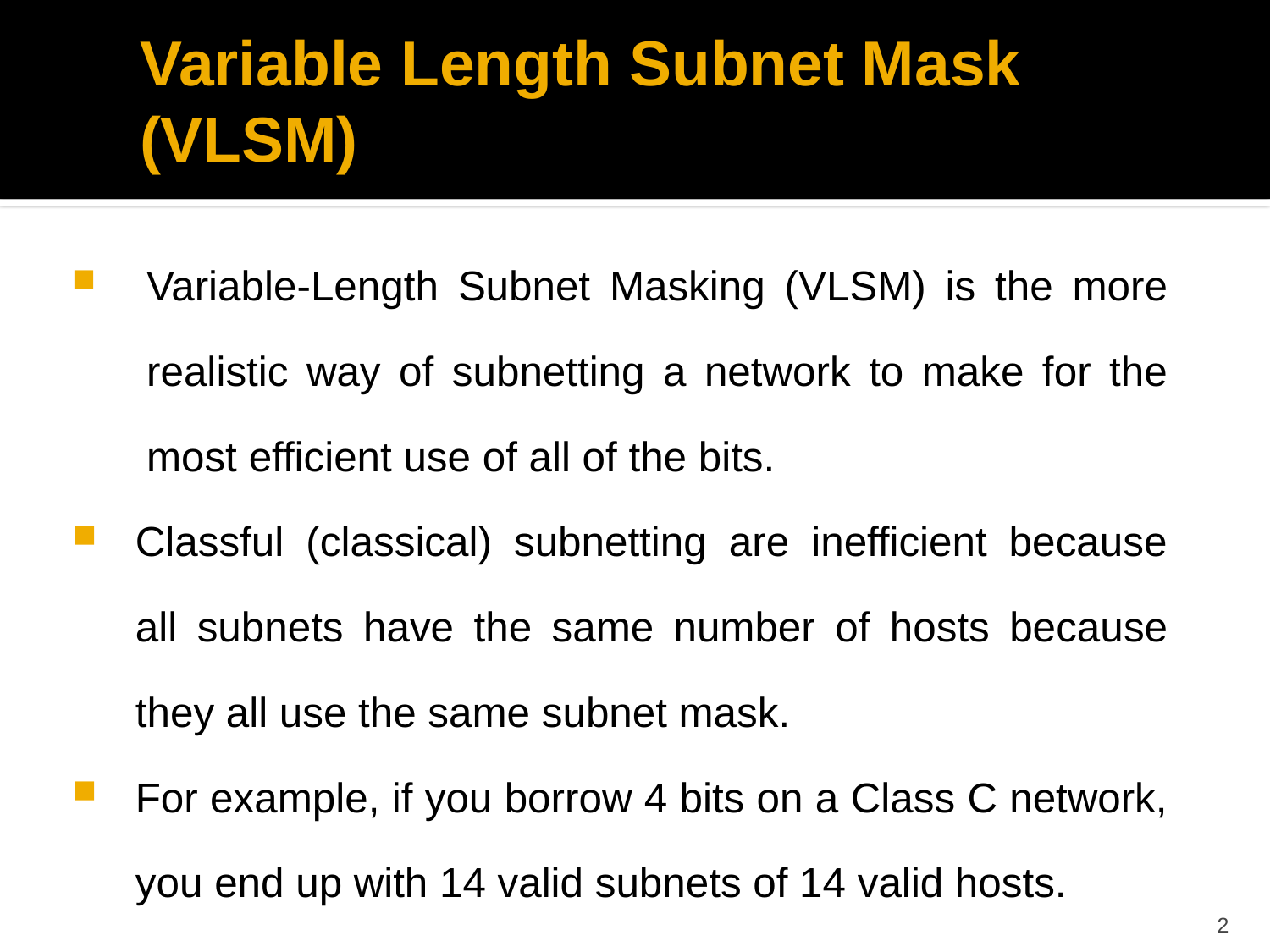

# Variable Length Subnet Mask (VLSM)
Variable-Length Subnet Masking (VLSM) is the more realistic way of subnetting a network to make for the most efficient use of all of the bits.
Classful (classical) subnetting are inefficient because all subnets have the same number of hosts because they all use the same subnet mask.
For example, if you borrow 4 bits on a Class C network, you end up with 14 valid subnets of 14 valid hosts.
2